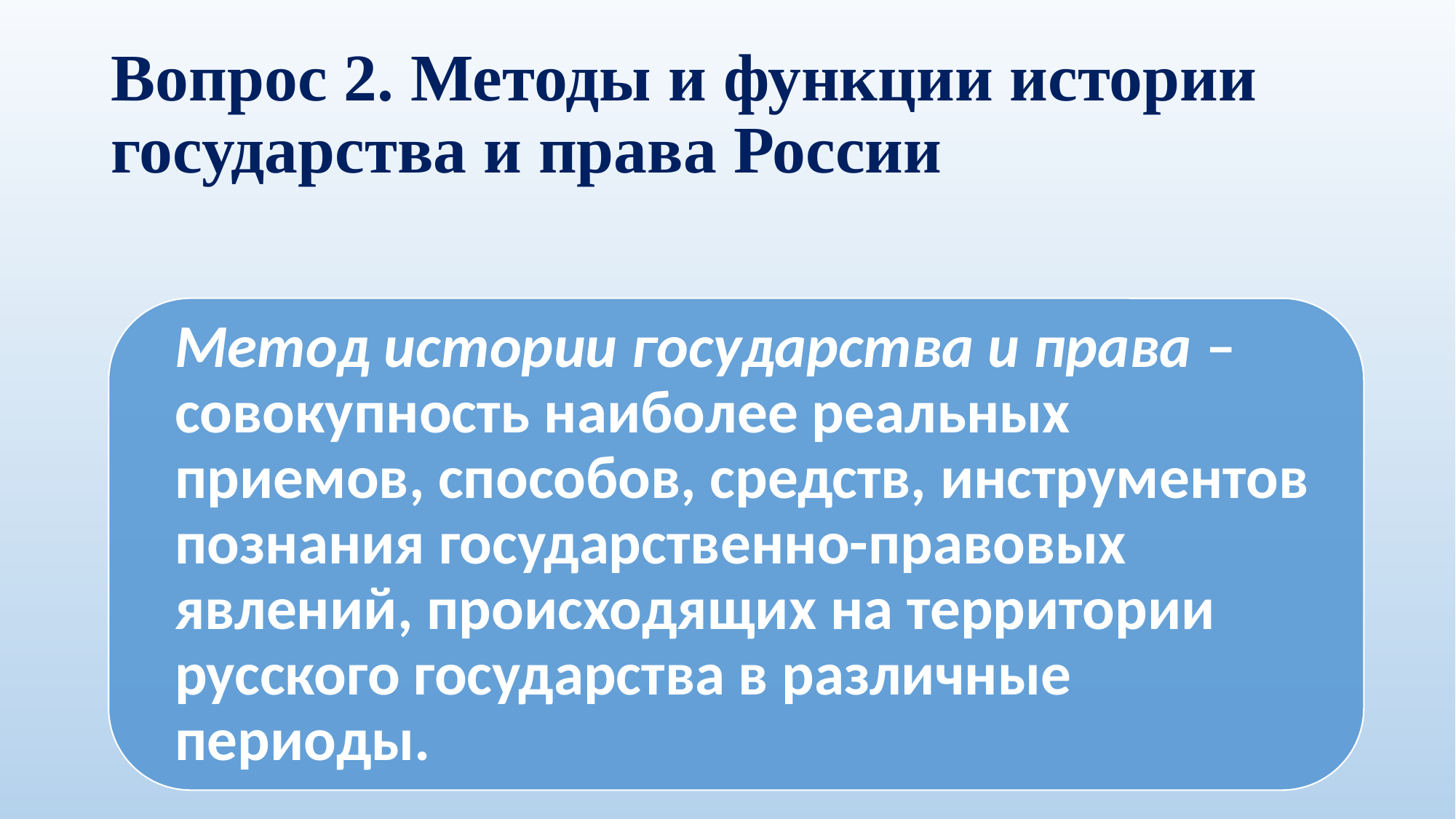

# Вопрос 2. Методы и функции истории государства и права России
Метод истории государства и права – совокупность наиболее реальных приемов, способов, средств, инструментов познания государственно-правовых явлений, происходящих на территории русского государства в различные периоды.